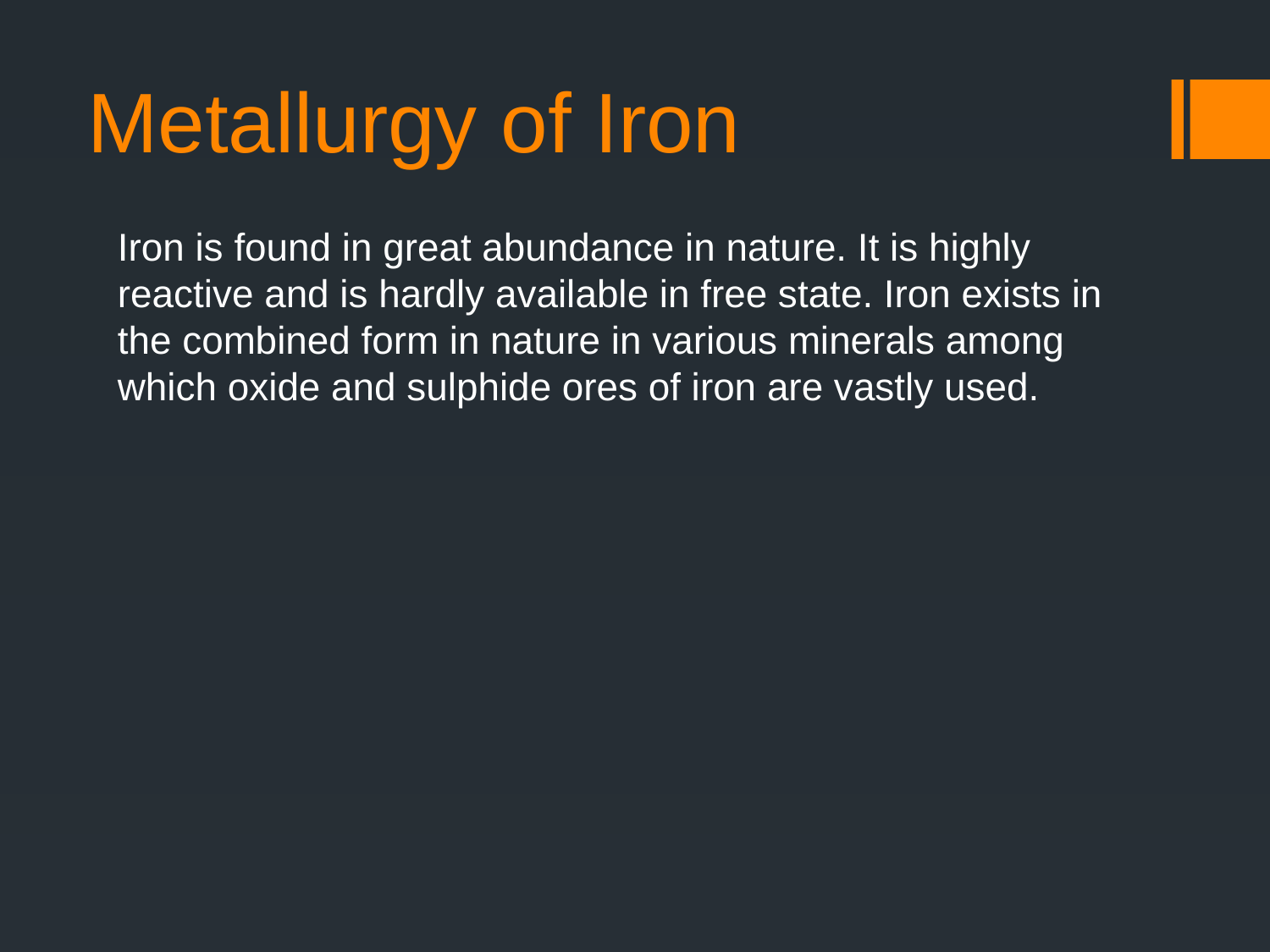

# Metallurgy of Iron
Iron is found in great abundance in nature. It is highly reactive and is hardly available in free state. Iron exists in the combined form in nature in various minerals among which oxide and sulphide ores of iron are vastly used.